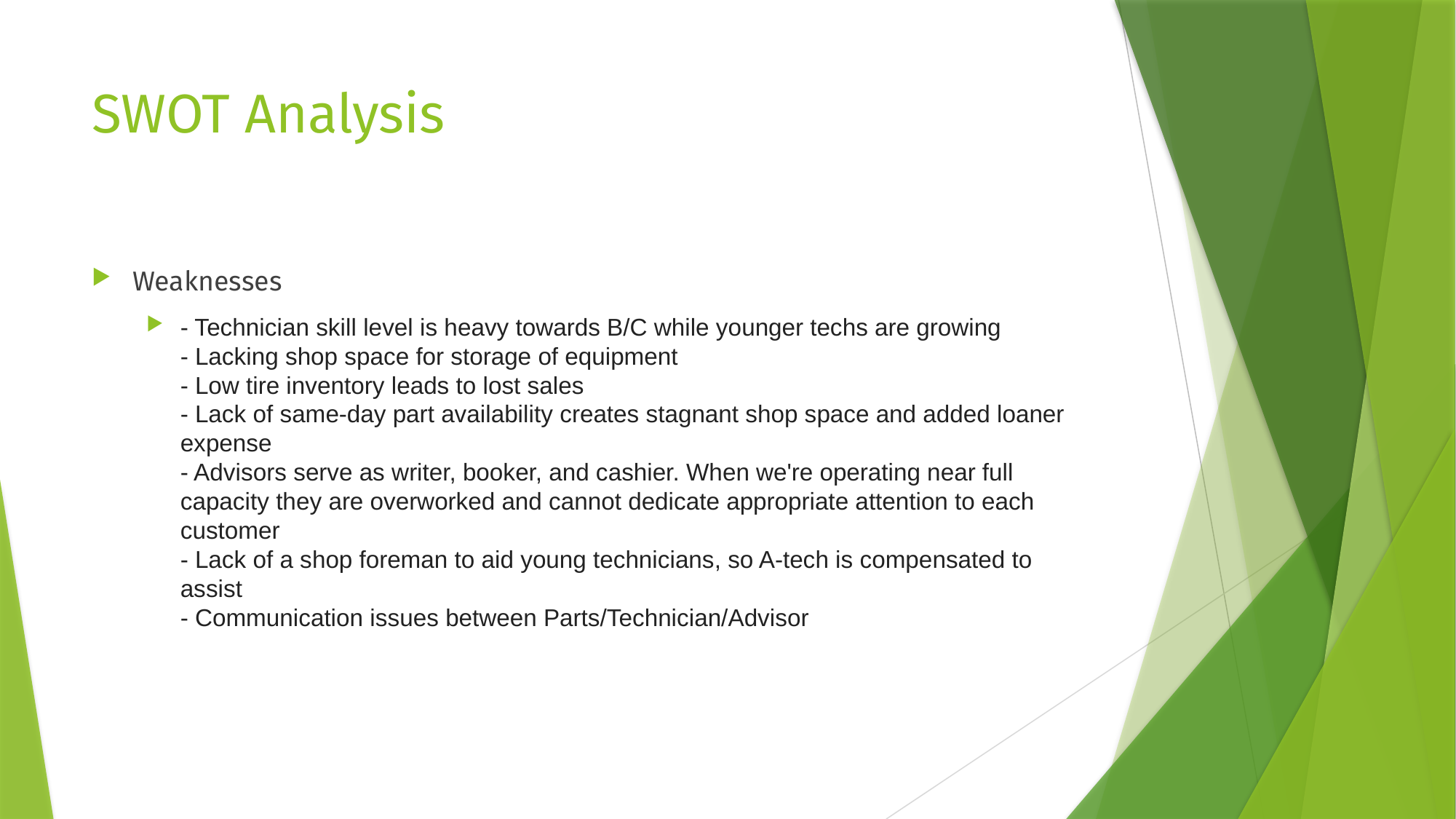

# SWOT Analysis
Weaknesses
- Technician skill level is heavy towards B/C while younger techs are growing
- Lacking shop space for storage of equipment
- Low tire inventory leads to lost sales
- Lack of same-day part availability creates stagnant shop space and added loaner expense
- Advisors serve as writer, booker, and cashier. When we're operating near full capacity they are overworked and cannot dedicate appropriate attention to each customer
- Lack of a shop foreman to aid young technicians, so A-tech is compensated to assist
- Communication issues between Parts/Technician/Advisor